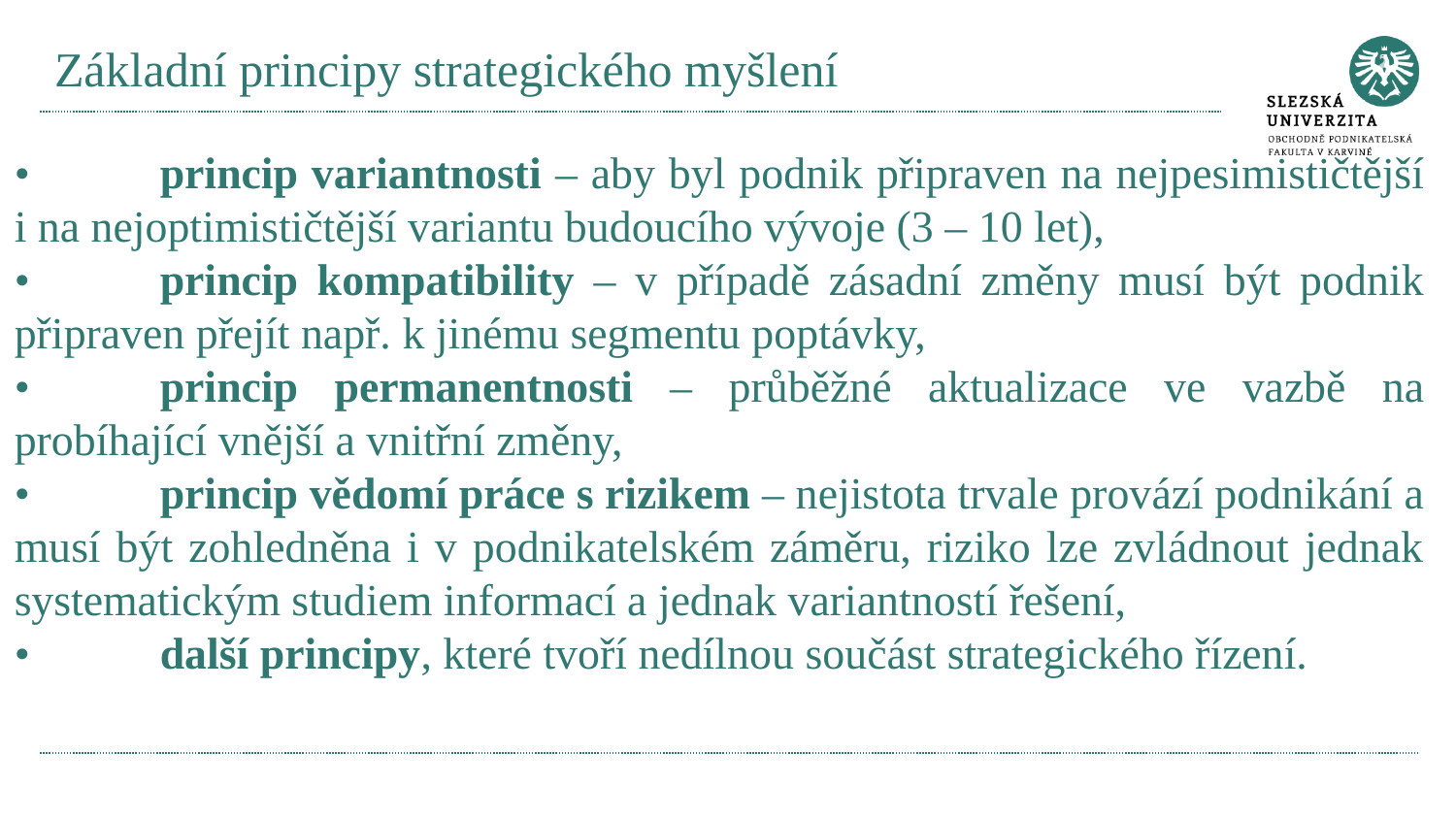

# Základní principy strategického myšlení
•	princip variantnosti – aby byl podnik připraven na nejpesimističtější i na nejoptimističtější variantu budoucího vývoje (3 – 10 let),
•	princip kompatibility – v případě zásadní změny musí být podnik připraven přejít např. k jinému segmentu poptávky,
•	princip permanentnosti – průběžné aktualizace ve vazbě na probíhající vnější a vnitřní změny,
•	princip vědomí práce s rizikem – nejistota trvale provází podnikání a musí být zohledněna i v podnikatelském záměru, riziko lze zvládnout jednak systematickým studiem informací a jednak variantností řešení,
•	další principy, které tvoří nedílnou součást strategického řízení.